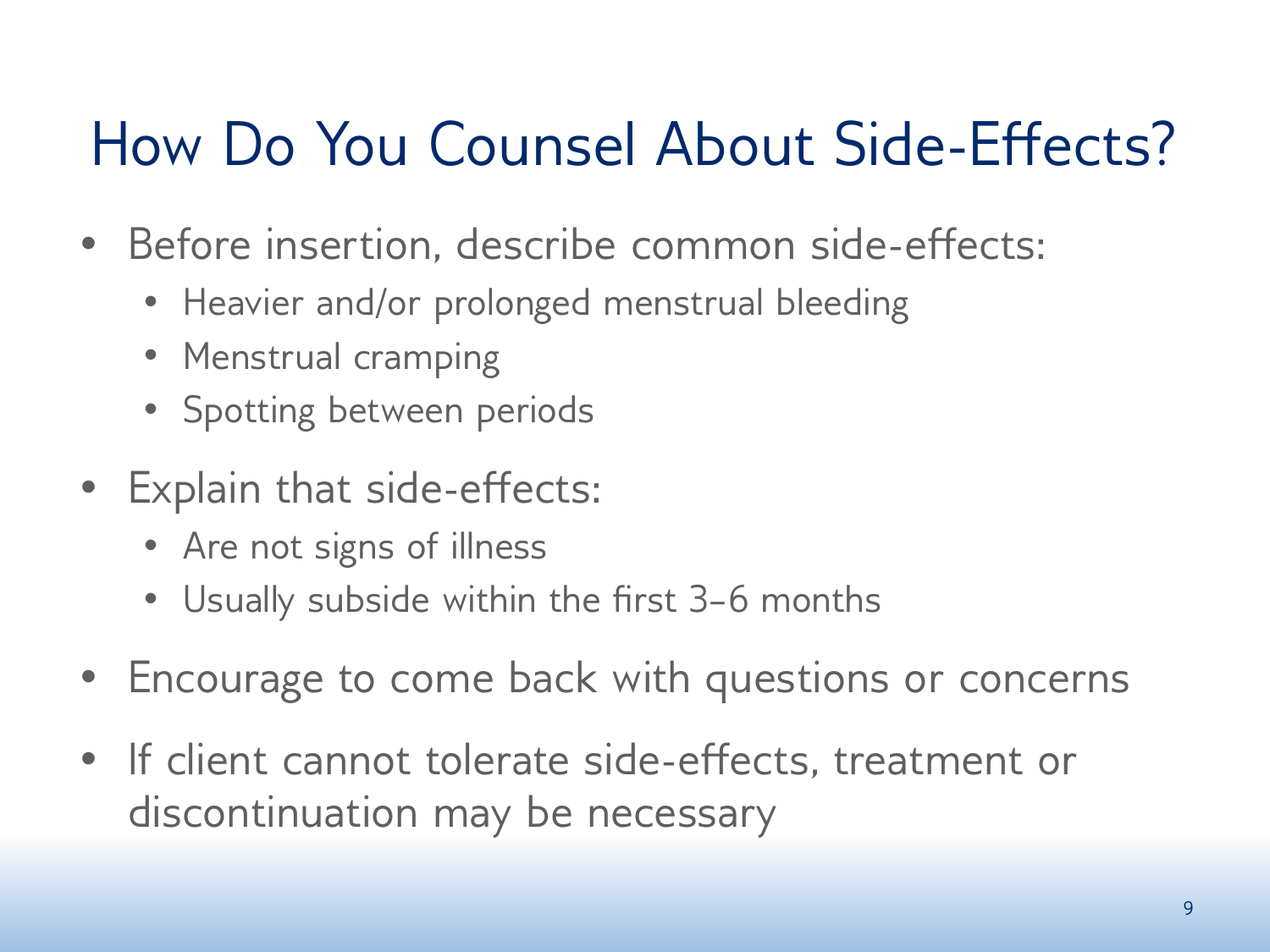

How Do You Counsel About Side-Effects?
Before insertion, describe common side-effects:
Heavier and/or prolonged menstrual bleeding
Menstrual cramping
Spotting between periods
Explain that side-effects:
Are not signs of illness
Usually subside within the first 3–6 months
Encourage to come back with questions or concerns
If client cannot tolerate side-effects, treatment or discontinuation may be necessary
9